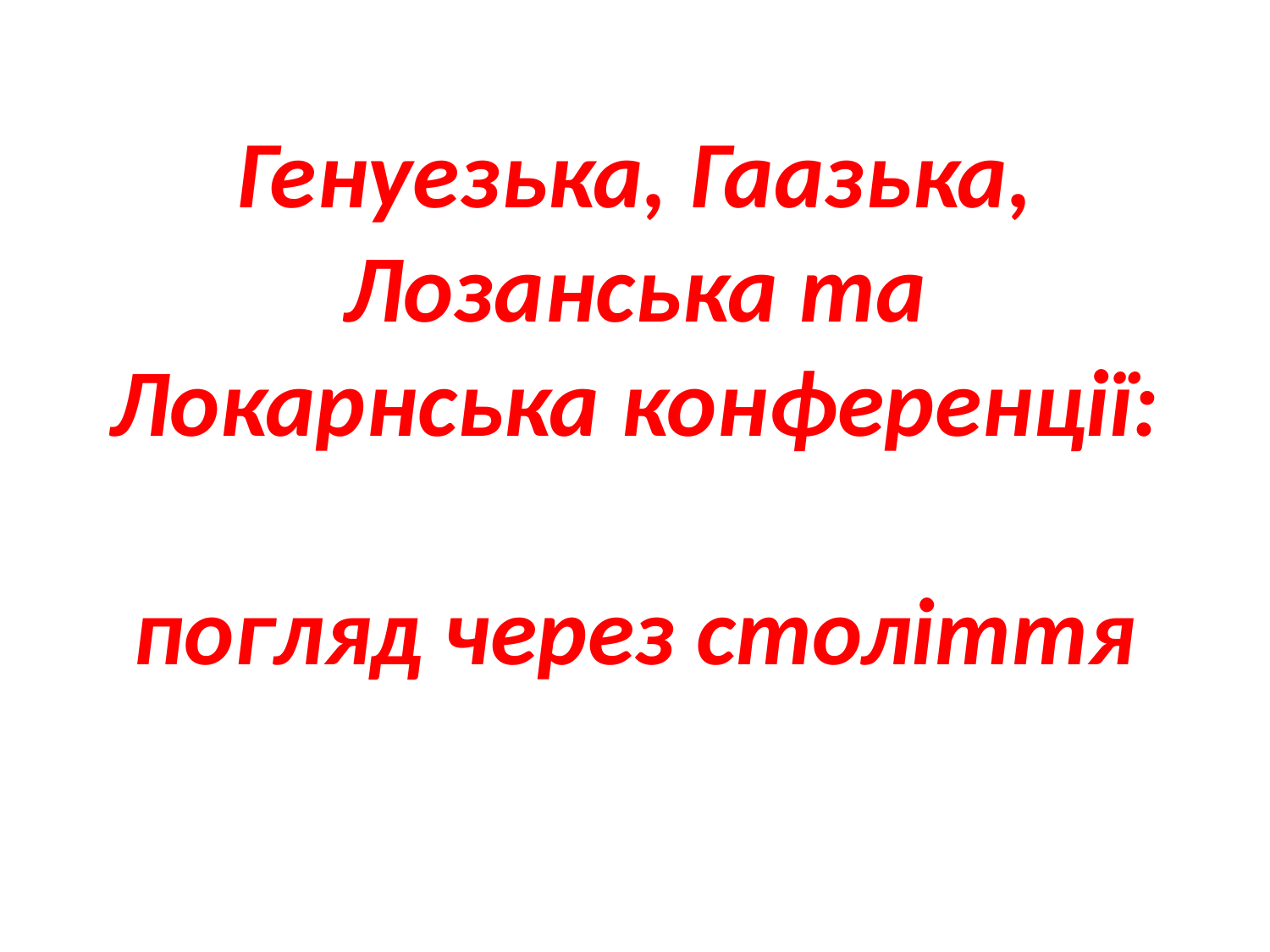

# Генуезька, Гаазька, Лозанська та Локарнська конференції: погляд через століття